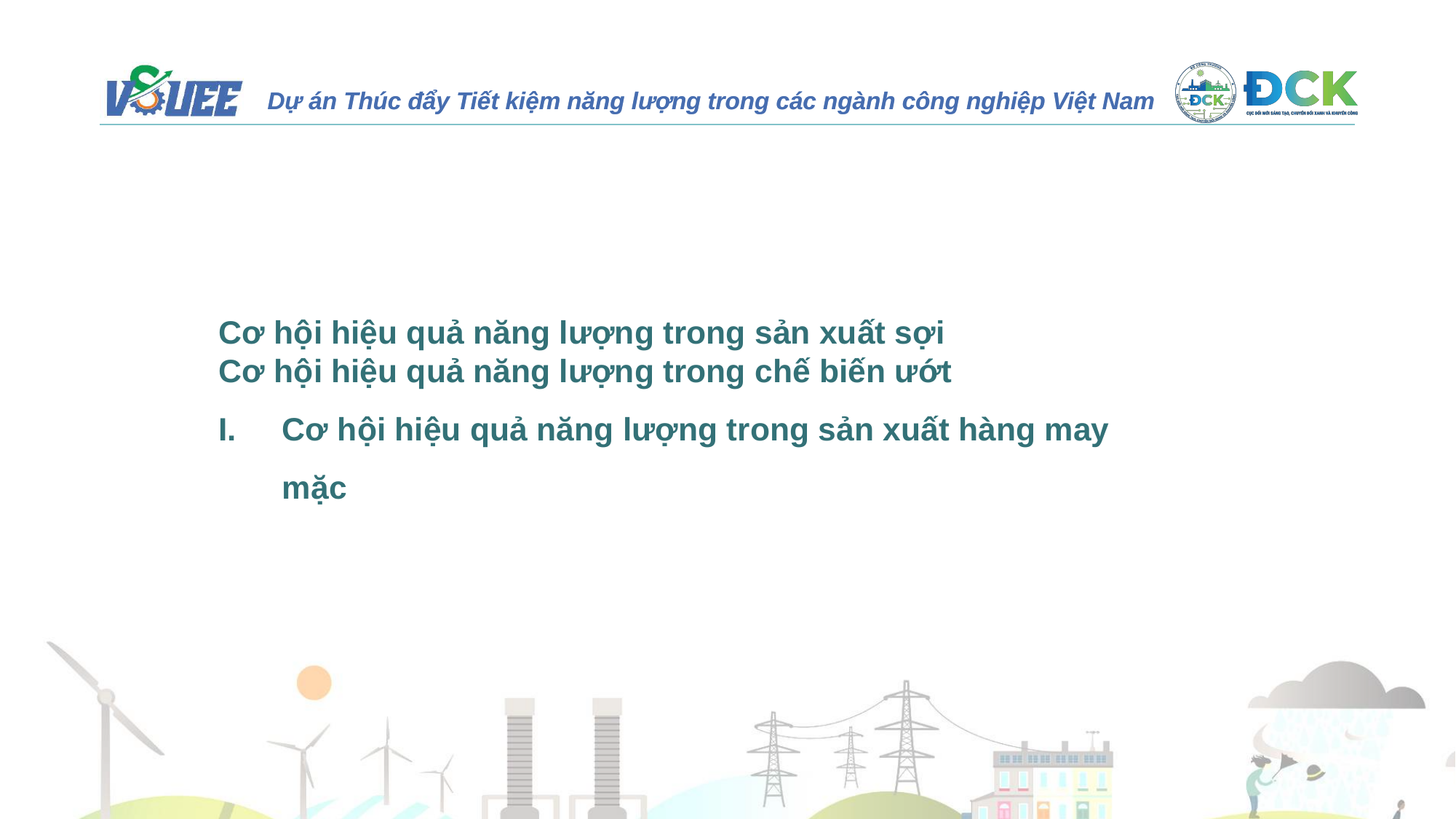

# NỘI DUNG
Cơ hội hiệu quả năng lượng trong sản xuất sợi
Cơ hội hiệu quả năng lượng trong chế biến ướt
Cơ hội hiệu quả năng lượng trong sản xuất hàng may mặc